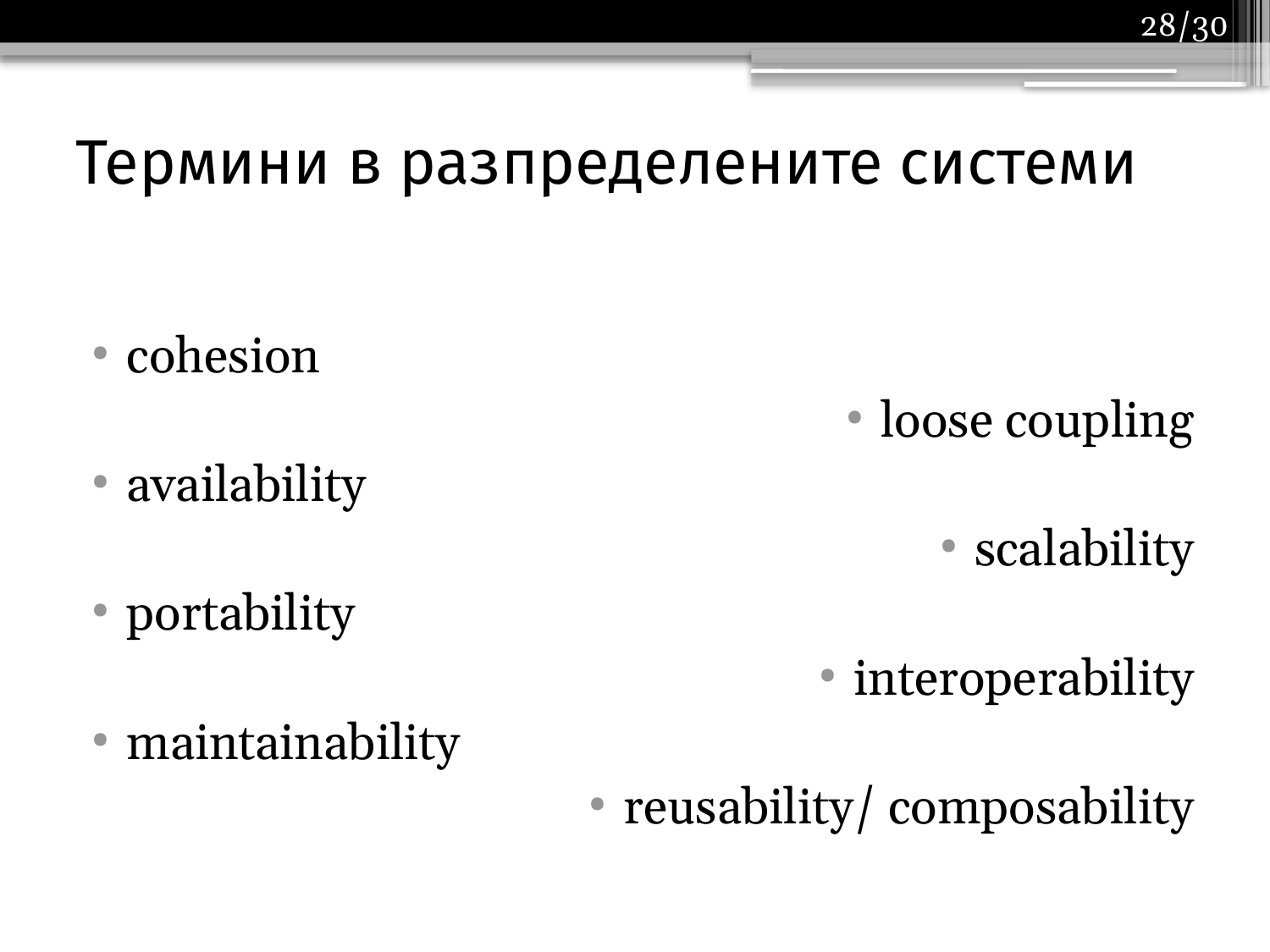

28/30
# Термини в разпределените системи
cohesion
loose coupling
availability
scalability
portability
interoperability
maintainability
reusability/ composability